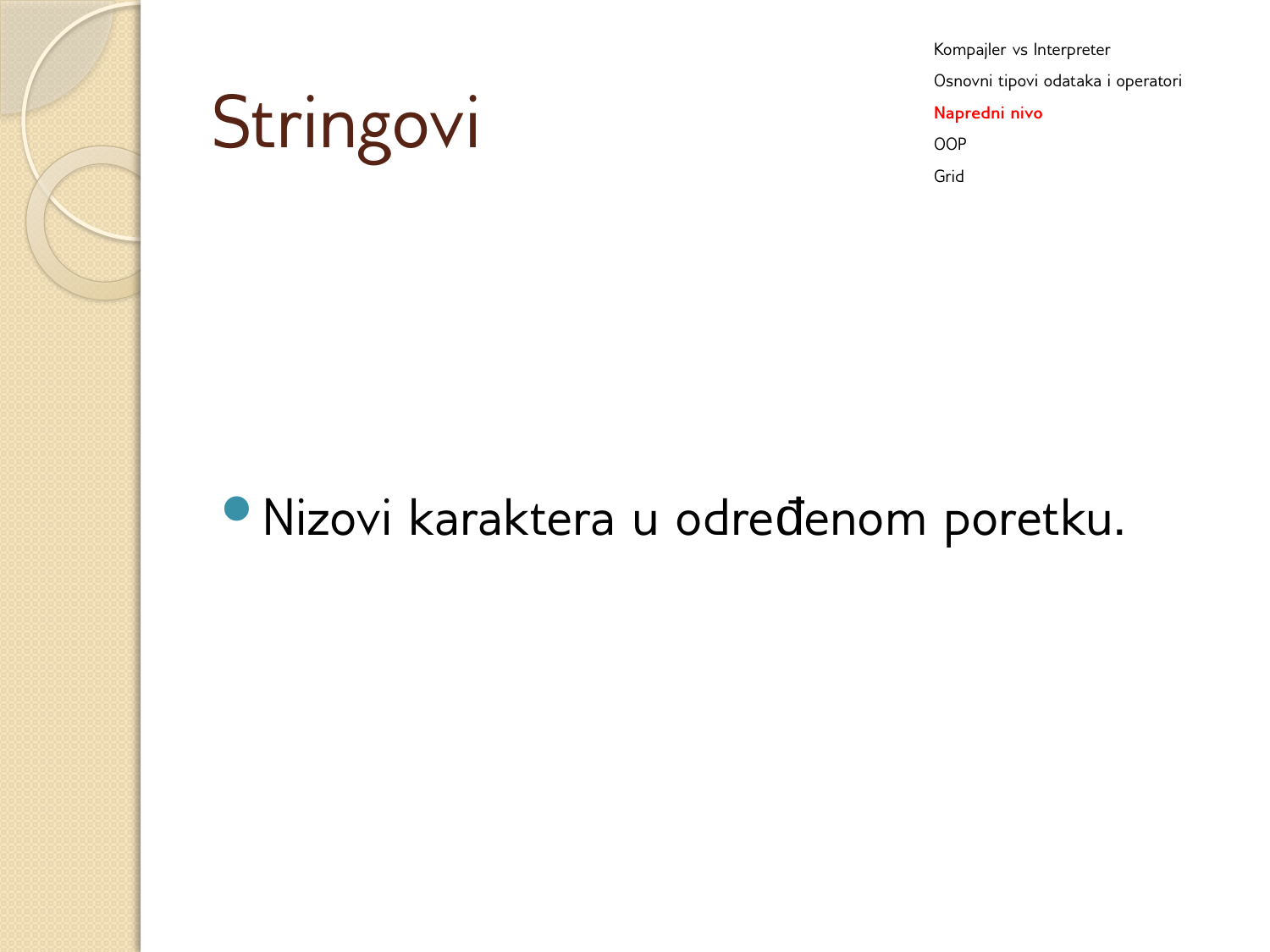

Kompajler vs Interpreter
Osnovni tipovi odataka i operatori
Napredni nivo
OOP
Grid
# Stringovi
Nizovi karaktera u određenom poretku.